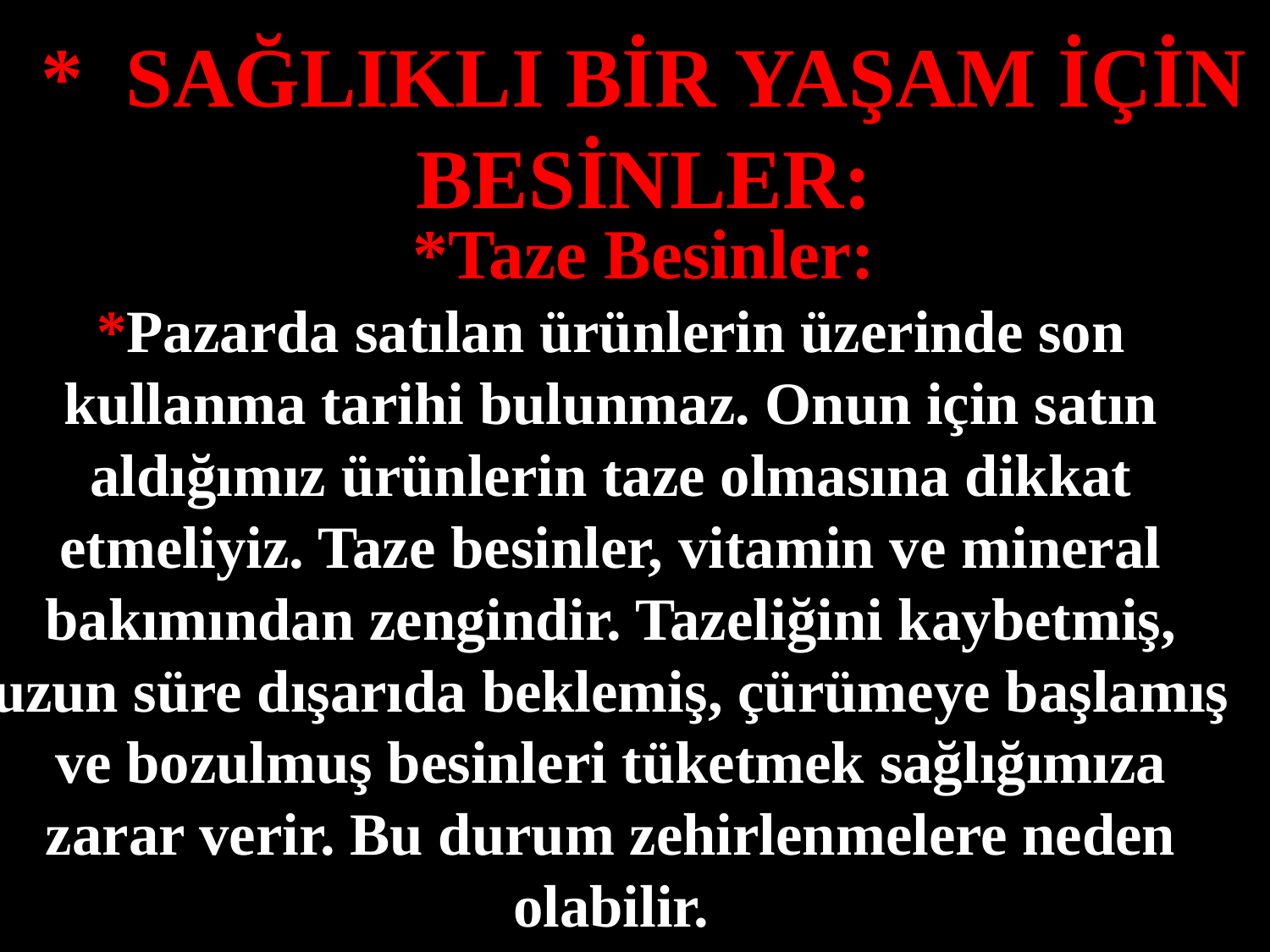

*  SAĞLIKLI BİR YAŞAM İÇİN BESİNLER:
*Taze Besinler:
*Pazarda satılan ürünlerin üzerinde son kullanma tarihi bulunmaz. Onun için satın aldığımız ürünlerin taze olmasına dikkat etmeliyiz. Taze besinler, vitamin ve mineral bakımından zengindir. Tazeliğini kaybetmiş, uzun süre dışarıda beklemiş, çürümeye başlamış ve bozulmuş besinleri tüketmek sağlığımıza zarar verir. Bu durum zehirlenmelere neden olabilir.
#